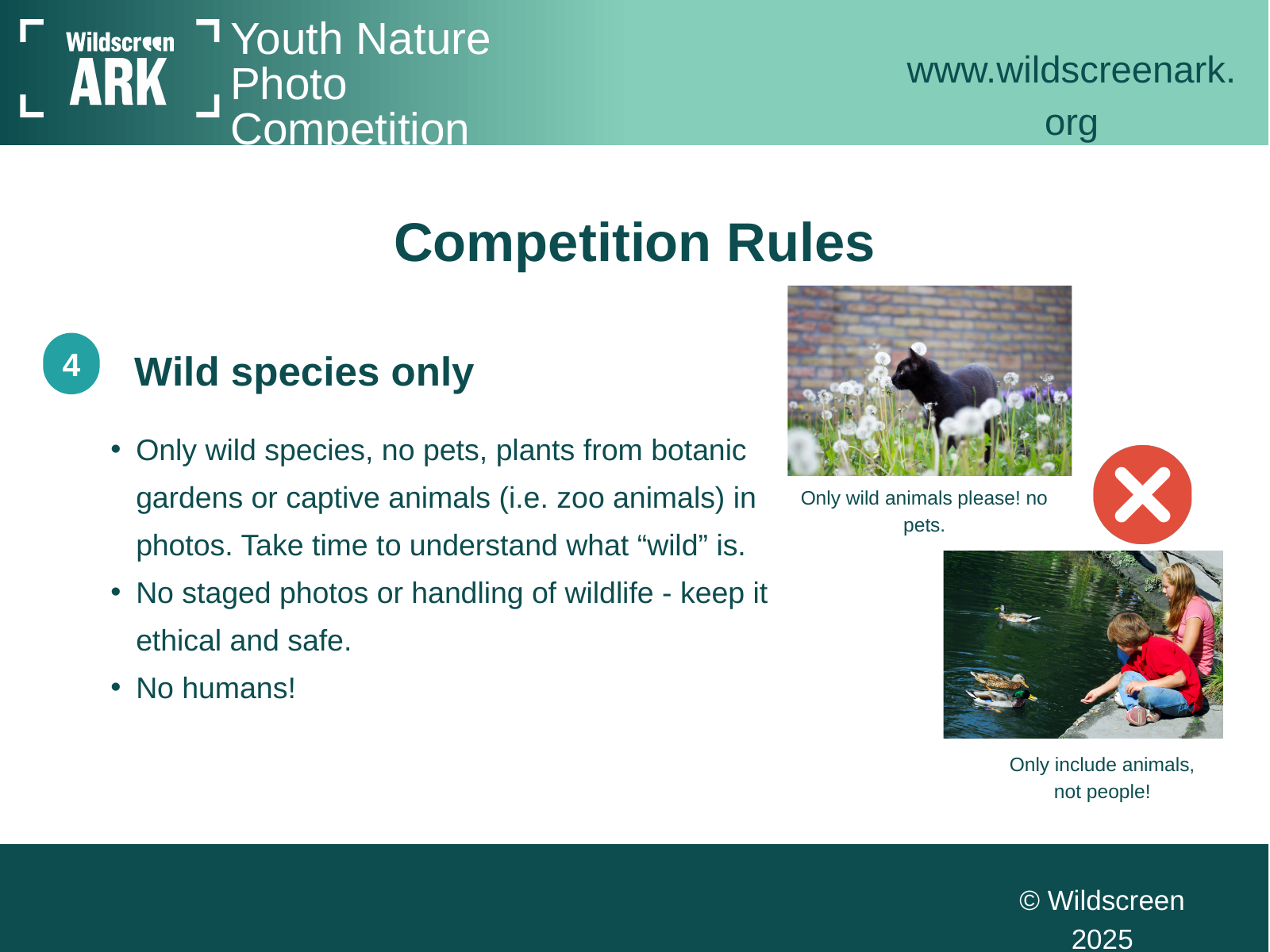

Youth Nature Photo Competition
www.wildscreenark.org
Competition Rules

4
Wild species only

Only wild species, no pets, plants from botanic gardens or captive animals (i.e. zoo animals) in photos. Take time to understand what “wild” is.
No staged photos or handling of wildlife - keep it ethical and safe.
No humans!

Only wild animals please! no pets.

Only include animals, not people!

© Wildscreen 2025